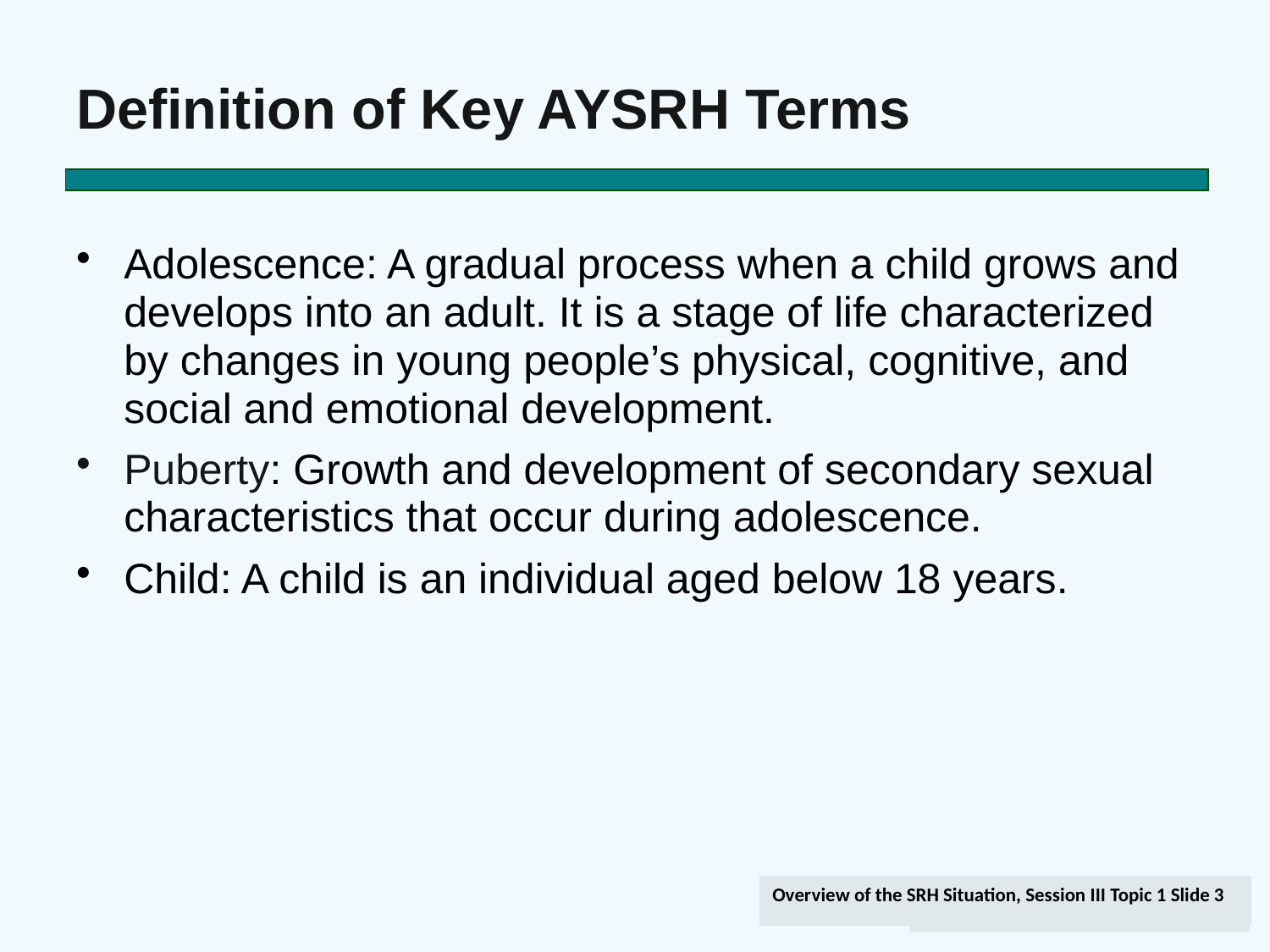

# Definition of Key AYSRH Terms
Adolescence: A gradual process when a child grows and develops into an adult. It is a stage of life characterized by changes in young people’s physical, cognitive, and social and emotional development.
Puberty: Growth and development of secondary sexual characteristics that occur during adolescence.
Child: A child is an individual aged below 18 years.

AYSRH Topic 1, Slide 3

Overview of the SRH Situation, Session III Topic 1 Slide 3